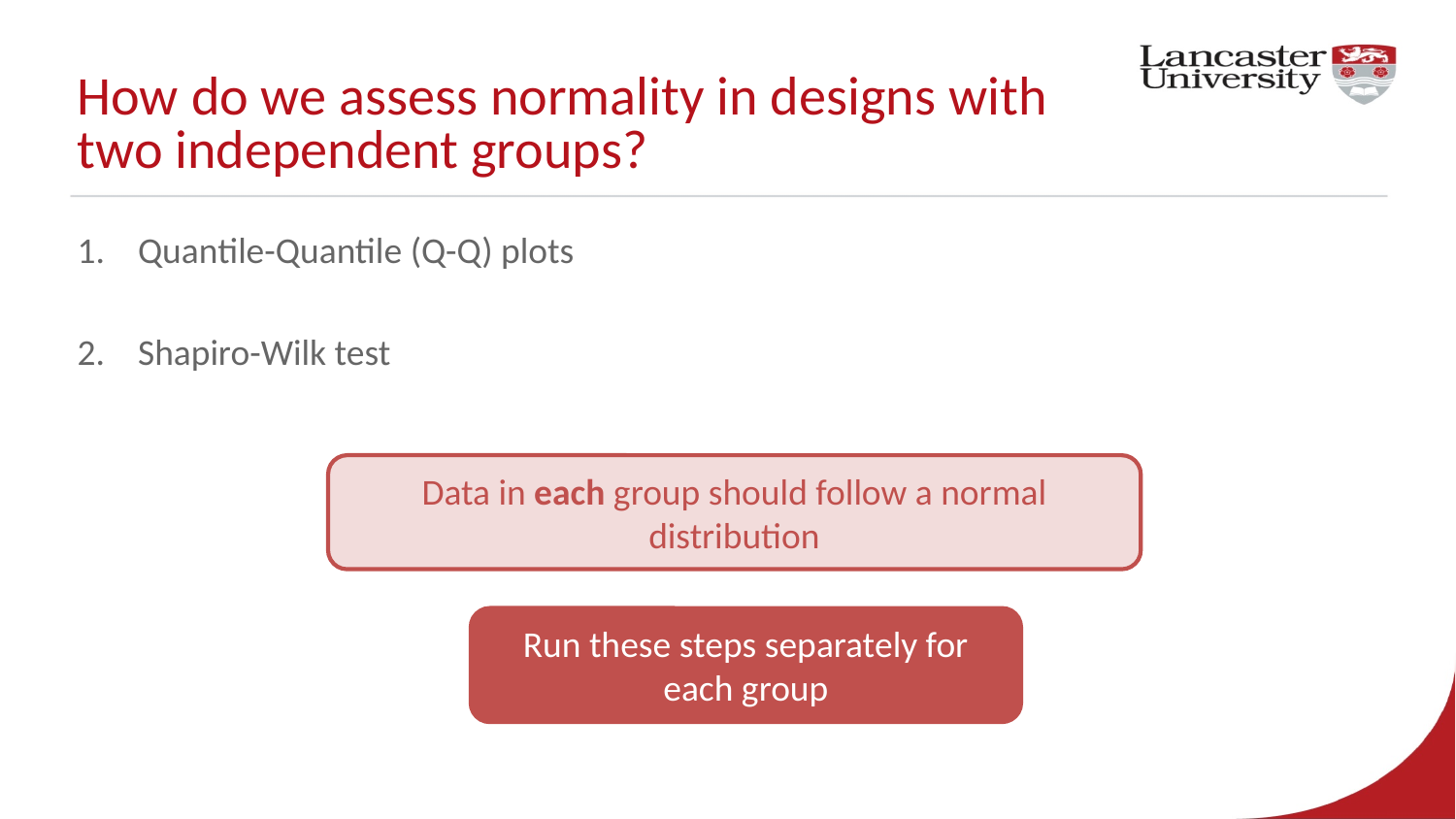

# How do we assess normality in designs with two independent groups?
1.    Quantile-Quantile (Q-Q) plots

2.    Shapiro-Wilk test
Data in each group should follow a normal distribution
Run these steps separately for each group